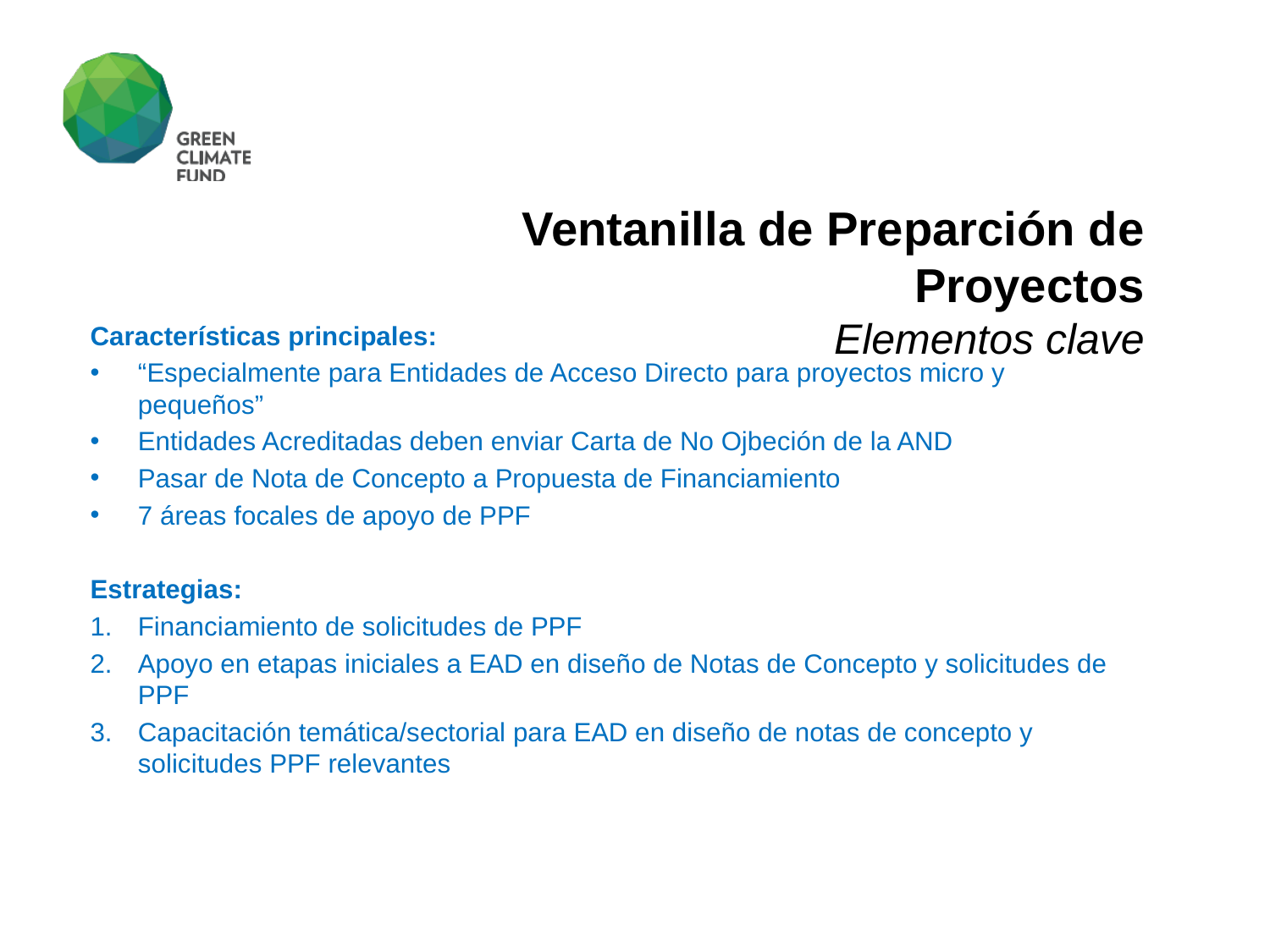

Ventanilla de Preparción de Proyectos
Elementos clave

Características principales:
“Especialmente para Entidades de Acceso Directo para proyectos micro y pequeños”
Entidades Acreditadas deben enviar Carta de No Ojbeción de la AND
Pasar de Nota de Concepto a Propuesta de Financiamiento
7 áreas focales de apoyo de PPF

Estrategias:
Financiamiento de solicitudes de PPF
Apoyo en etapas iniciales a EAD en diseño de Notas de Concepto y solicitudes de PPF
Capacitación temática/sectorial para EAD en diseño de notas de concepto y solicitudes PPF relevantes